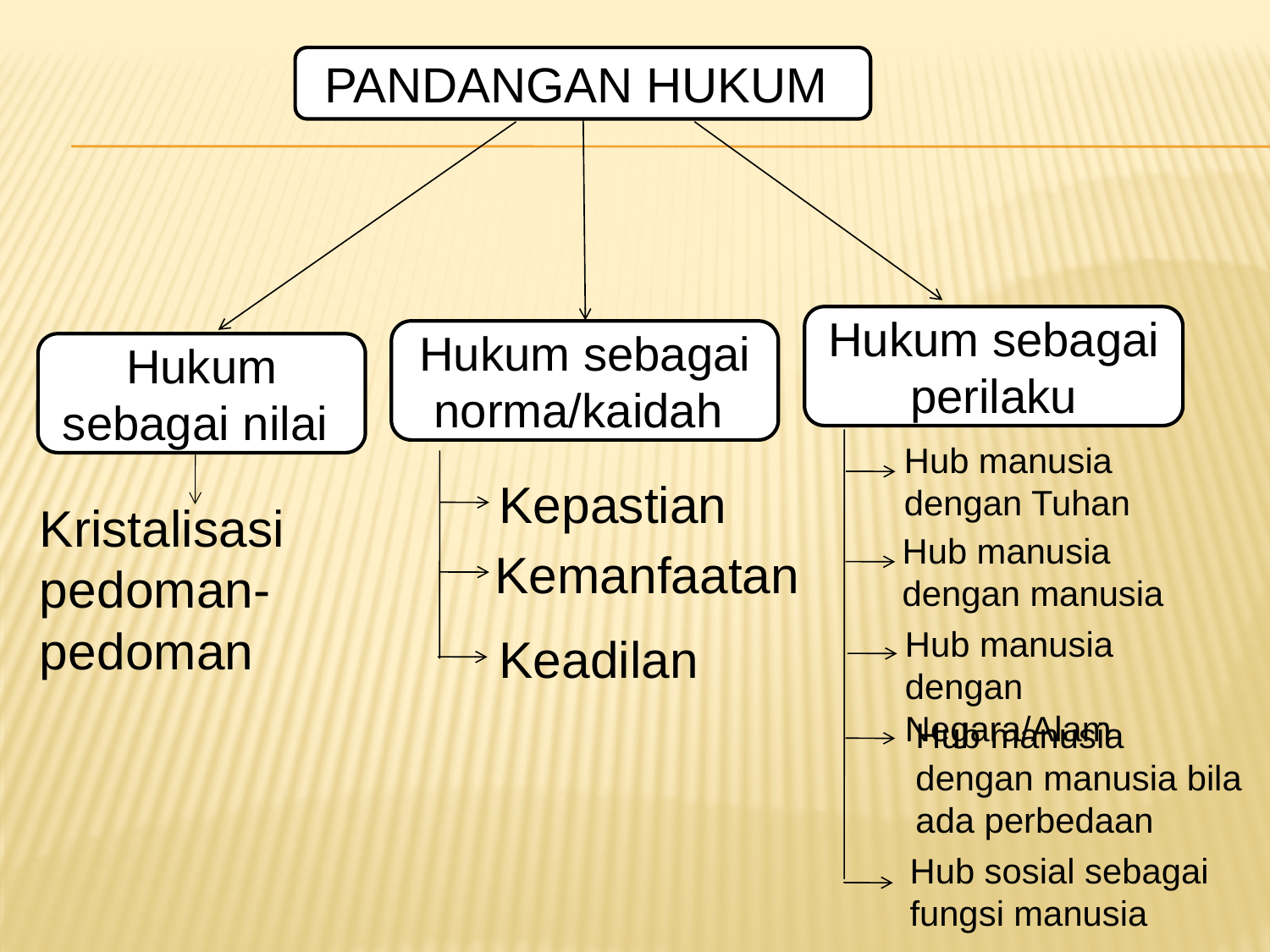

PANDANGAN HUKUM
Hukum sebagai perilaku
Hukum sebagai norma/kaidah
Hukum sebagai nilai
Hub manusia dengan Tuhan
Hub manusia dengan manusia

Kristalisasi pedoman-pedoman

Kepastian

Hub manusia dengan Negara/Alam

Kemanfaatan

Hub manusia dengan manusia bila ada perbedaan

Keadilan

Hub sosial sebagai fungsi manusia